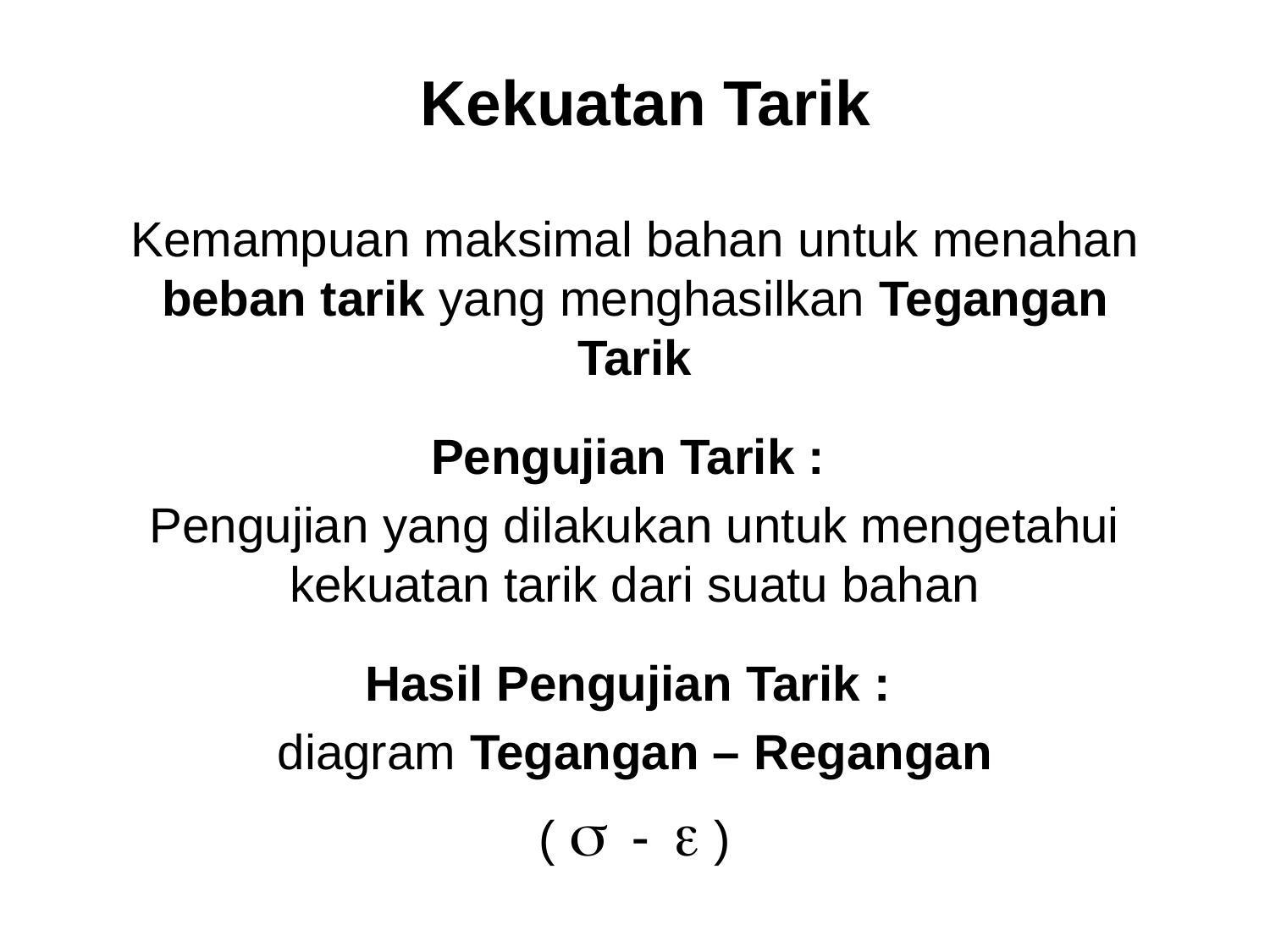

# Kekuatan Tarik
Kemampuan maksimal bahan untuk menahan beban tarik yang menghasilkan Tegangan Tarik

Pengujian Tarik :
Pengujian yang dilakukan untuk mengetahui kekuatan tarik dari suatu bahan

Hasil Pengujian Tarik :
diagram Tegangan – Regangan
( σ − ε )